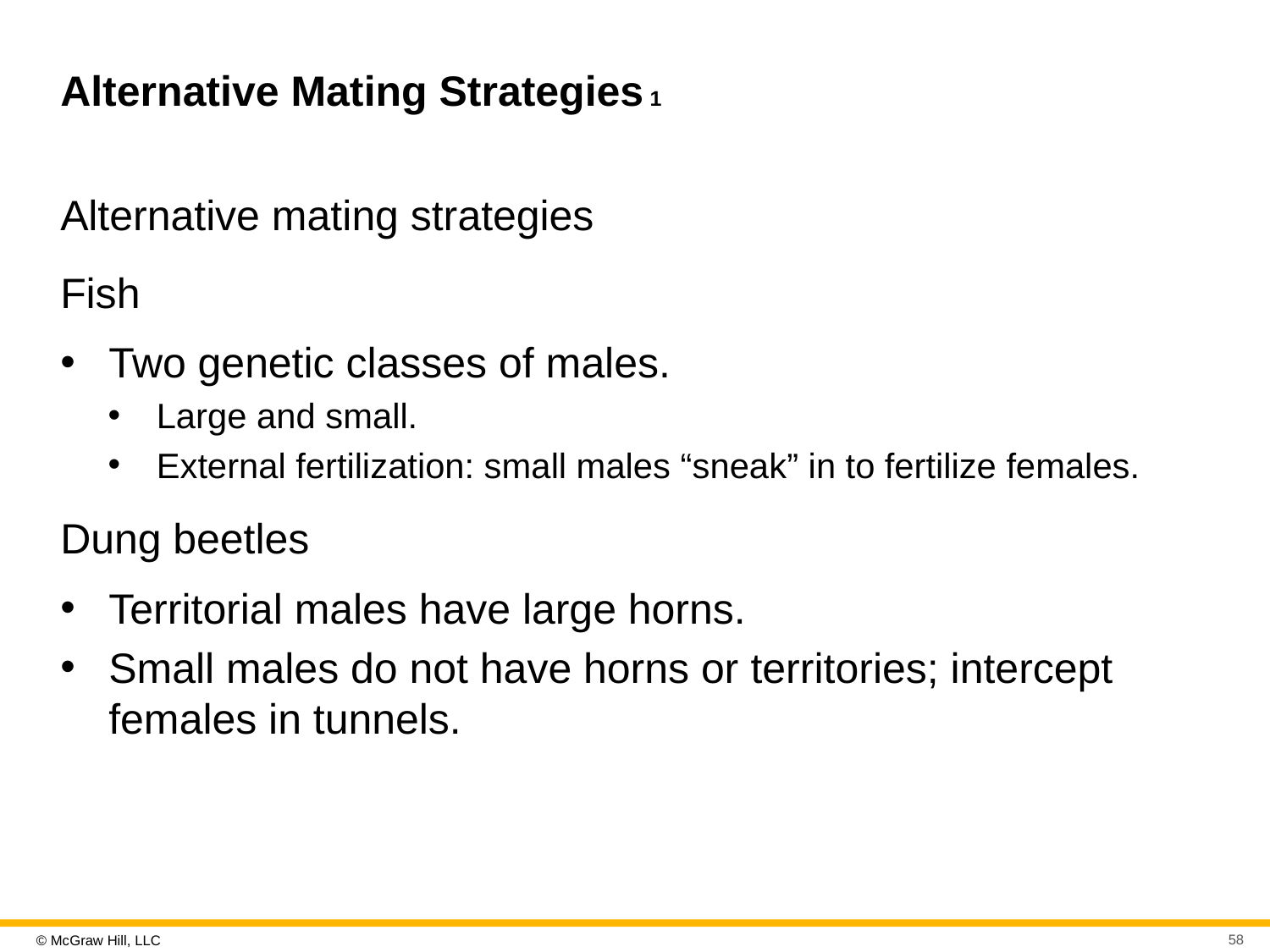

# Alternative Mating Strategies 1
Alternative mating strategies
Fish
Two genetic classes of males.
Large and small.
External fertilization: small males “sneak” in to fertilize females.
Dung beetles
Territorial males have large horns.
Small males do not have horns or territories; intercept females in tunnels.
58